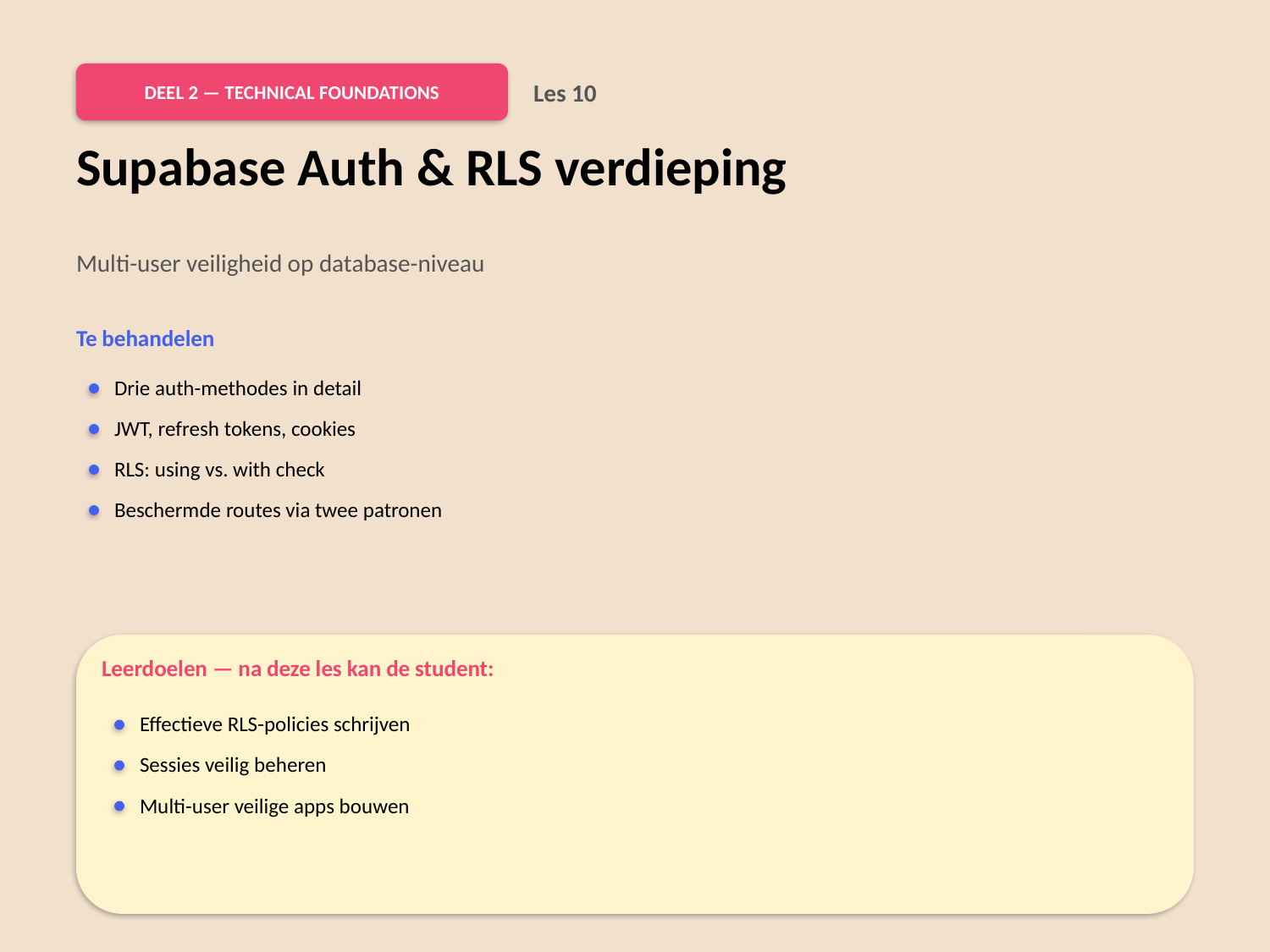

DEEL 2 — TECHNICAL FOUNDATIONS
Les 10
Supabase Auth & RLS verdieping
Multi-user veiligheid op database-niveau
Te behandelen
Drie auth-methodes in detail

JWT, refresh tokens, cookies

RLS: using vs. with check

Beschermde routes via twee patronen

Leerdoelen — na deze les kan de student:
Effectieve RLS-policies schrijven

Sessies veilig beheren

Multi-user veilige apps bouwen